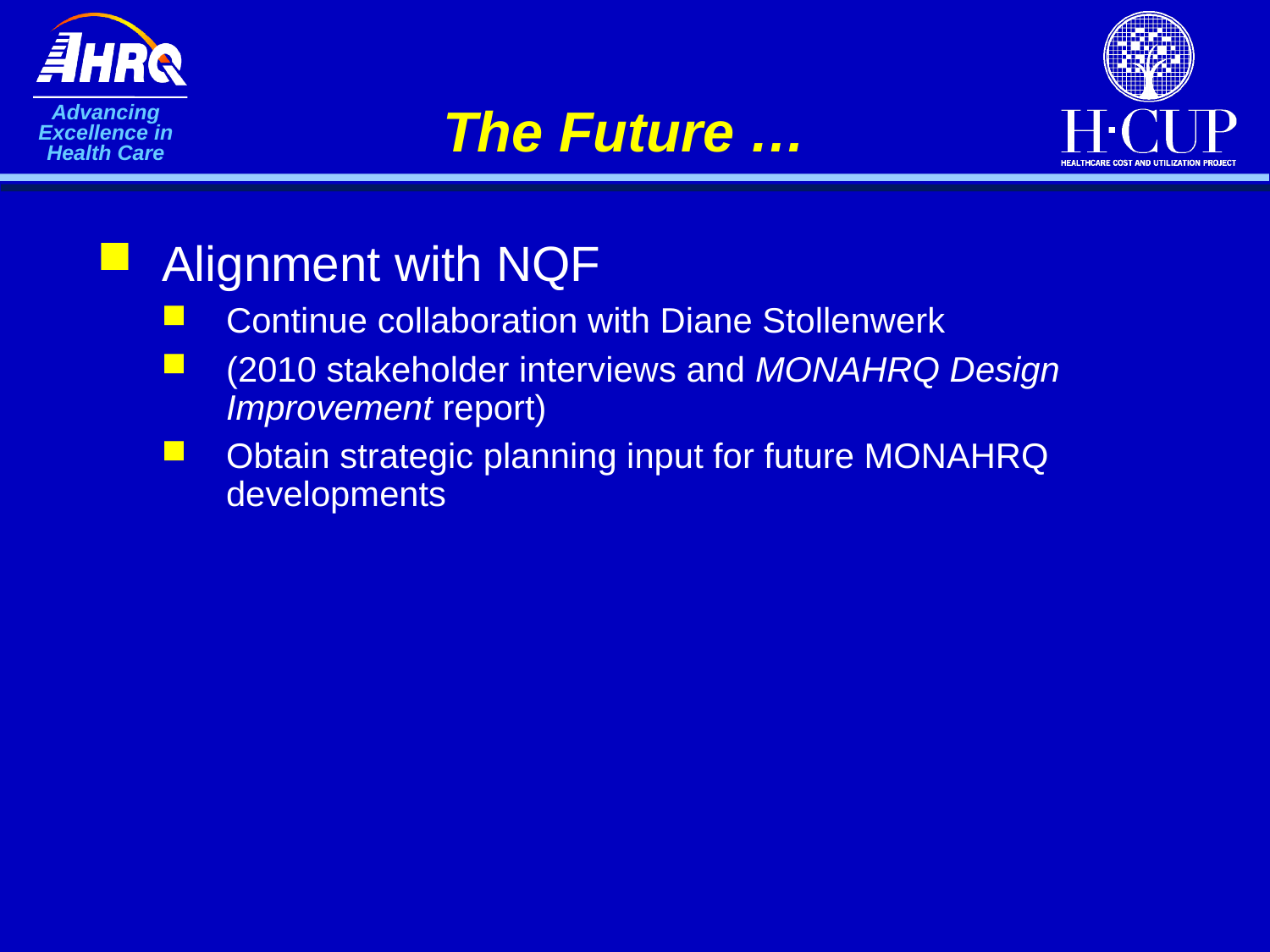

# The Future …
Alignment with NQF
Continue collaboration with Diane Stollenwerk
(2010 stakeholder interviews and MONAHRQ Design Improvement report)
Obtain strategic planning input for future MONAHRQ developments